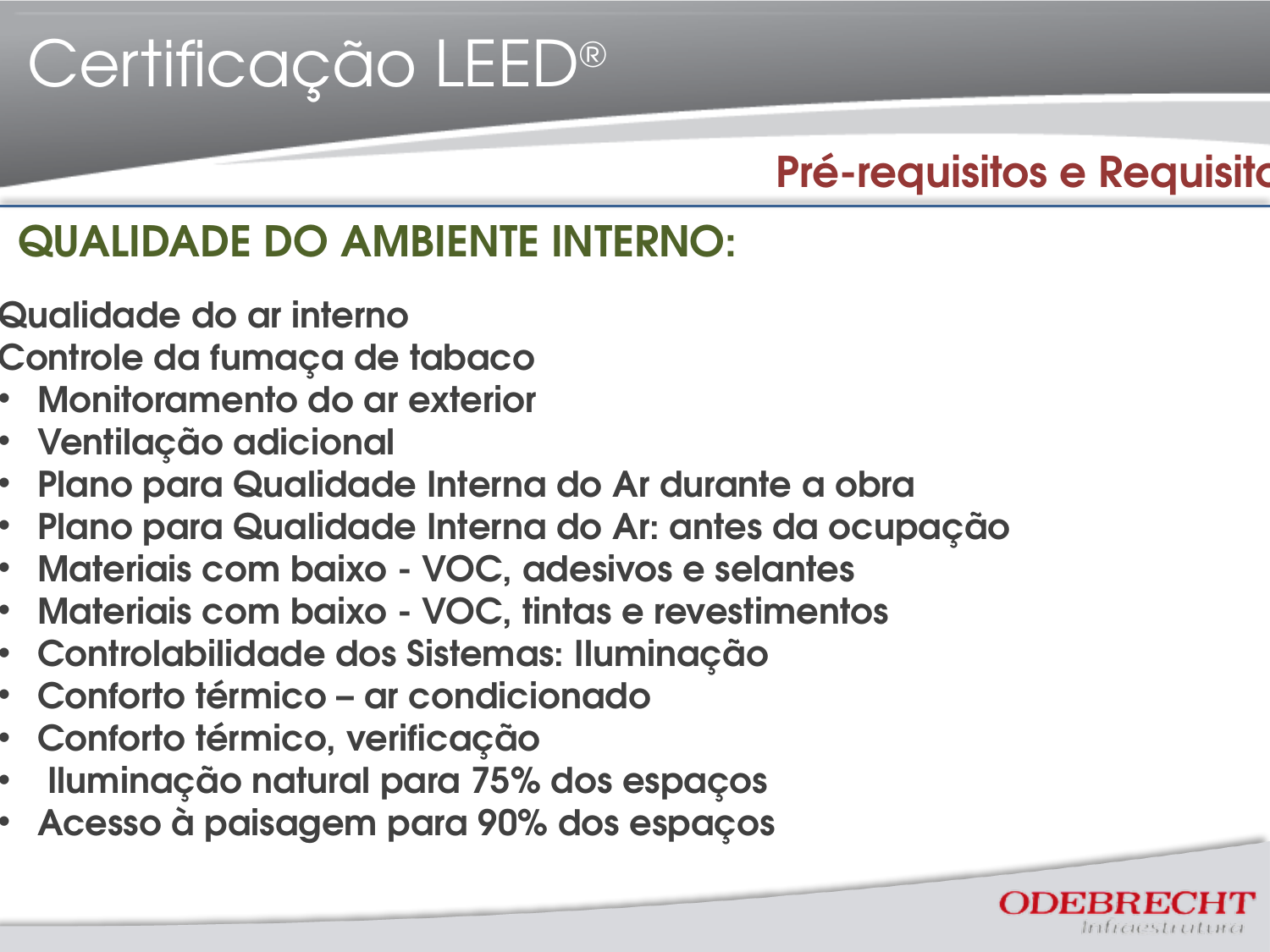

Certificação LEED®
Pré-requisitos e Requisitos
QUALIDADE DO AMBIENTE INTERNO:
Qualidade do ar interno
Controle da fumaça de tabaco
Monitoramento do ar exterior
Ventilação adicional
Plano para Qualidade Interna do Ar durante a obra
Plano para Qualidade Interna do Ar: antes da ocupação
Materiais com baixo - VOC, adesivos e selantes
Materiais com baixo - VOC, tintas e revestimentos
Controlabilidade dos Sistemas: Iluminação
Conforto térmico – ar condicionado
Conforto térmico, verificação
 Iluminação natural para 75% dos espaços
Acesso à paisagem para 90% dos espaços